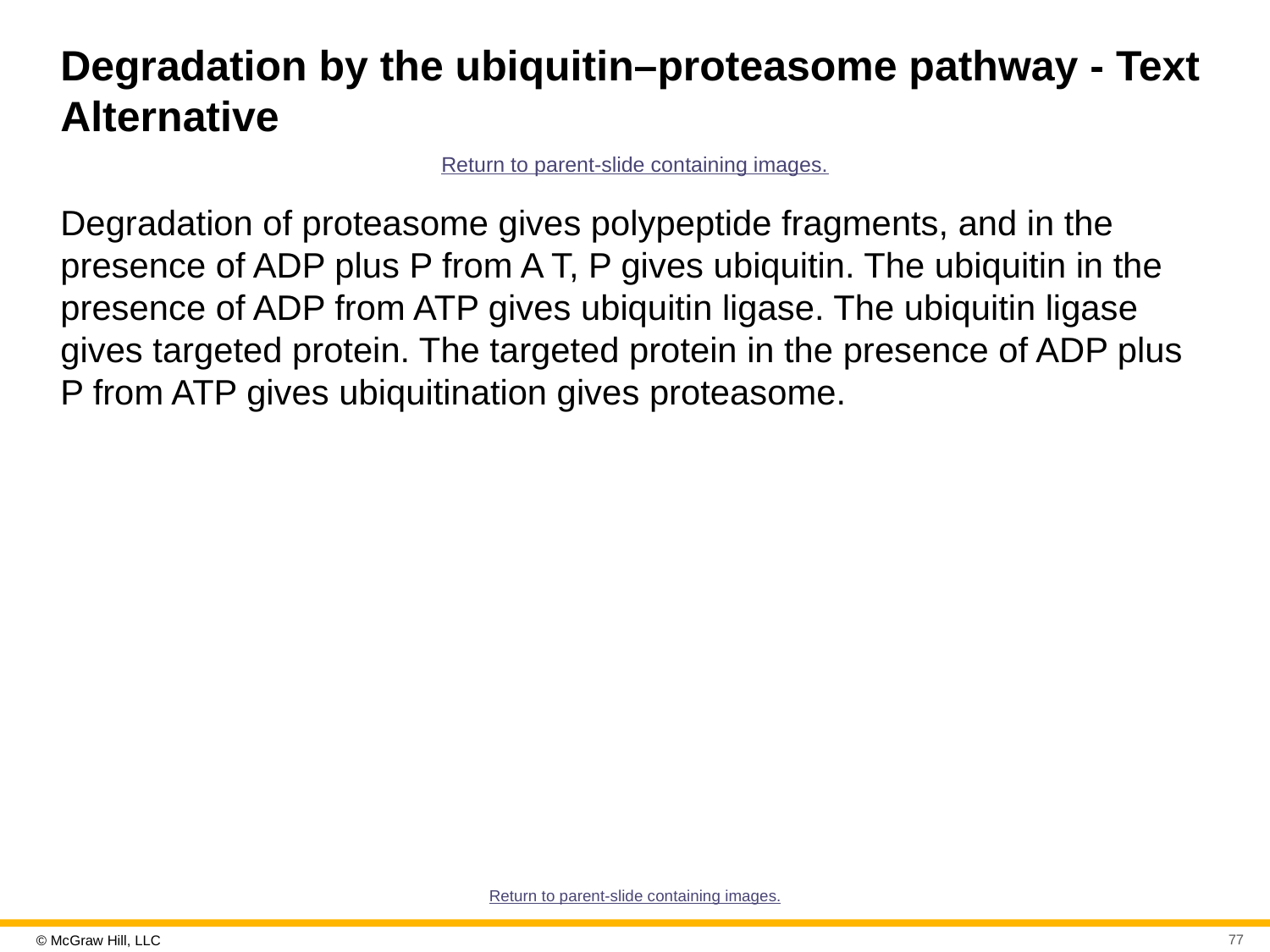

# Degradation by the ubiquitin–proteasome pathway - Text Alternative
Return to parent-slide containing images.
Degradation of proteasome gives polypeptide fragments, and in the presence of ADP plus P from A T, P gives ubiquitin. The ubiquitin in the presence of ADP from ATP gives ubiquitin ligase. The ubiquitin ligase gives targeted protein. The targeted protein in the presence of ADP plus P from ATP gives ubiquitination gives proteasome.
Return to parent-slide containing images.
77